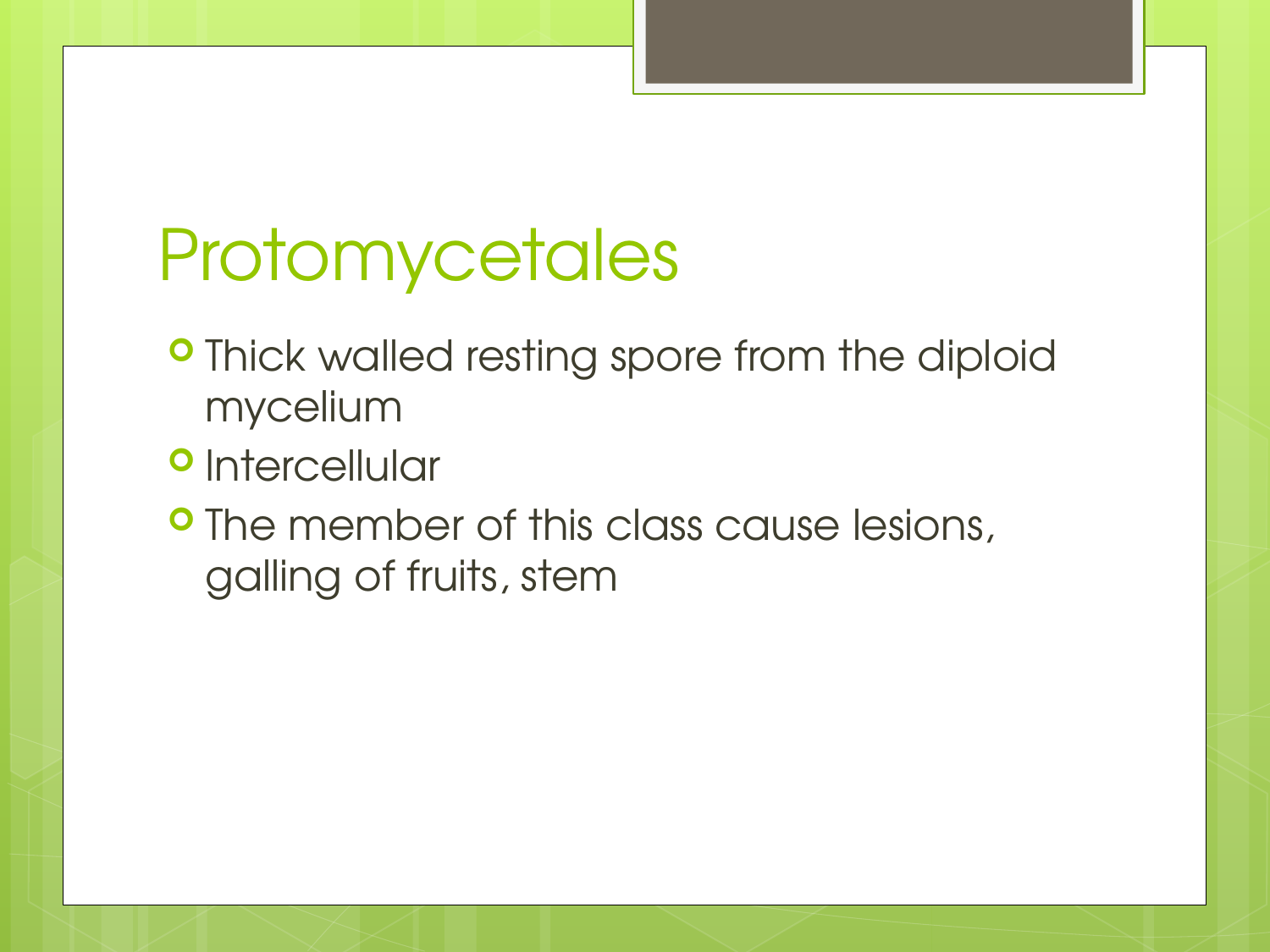

# Protomycetales
Thick walled resting spore from the diploid mycelium
Intercellular
The member of this class cause lesions, galling of fruits, stem